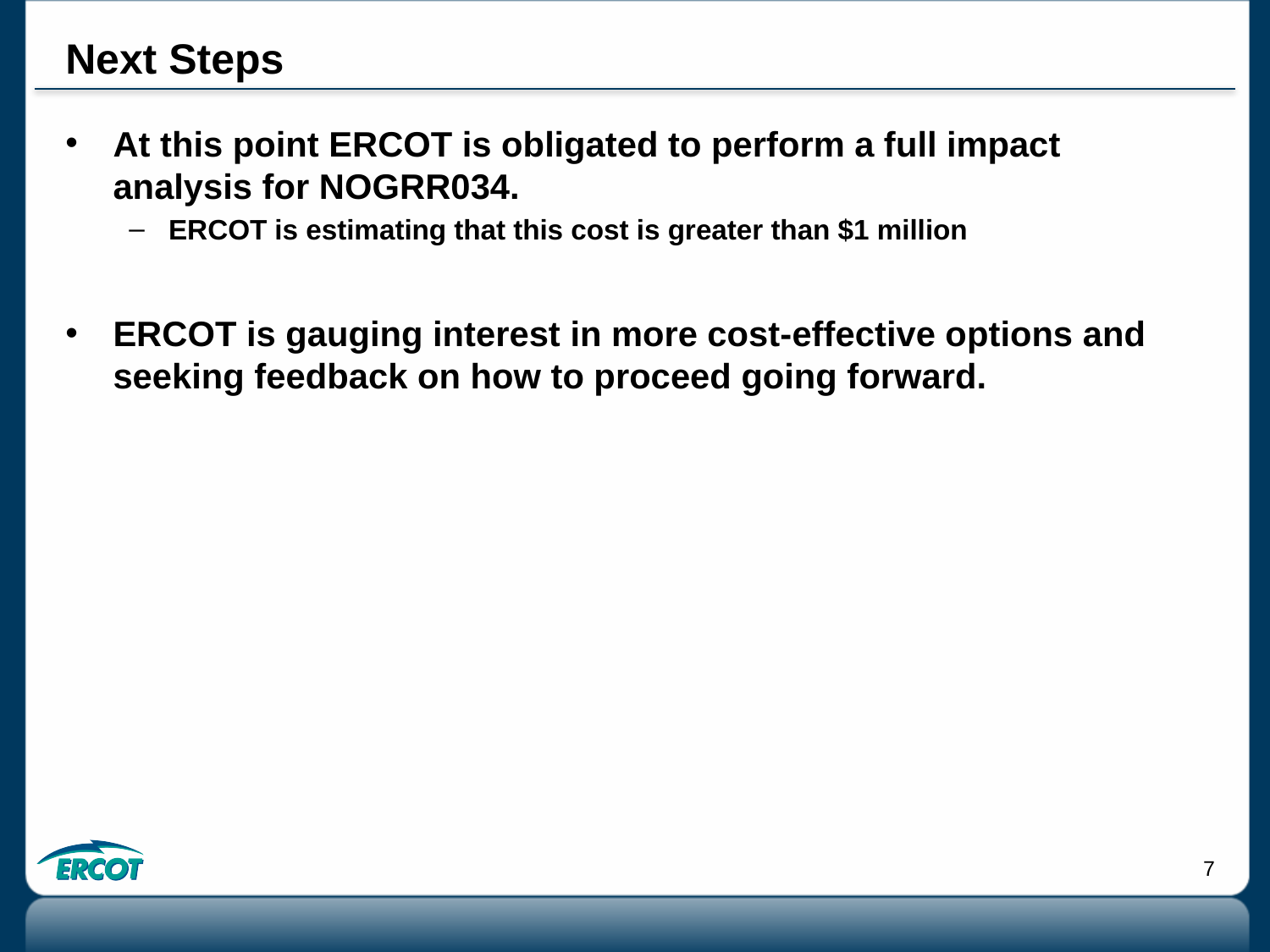

# Next Steps
At this point ERCOT is obligated to perform a full impact analysis for NOGRR034.
ERCOT is estimating that this cost is greater than $1 million

ERCOT is gauging interest in more cost-effective options and seeking feedback on how to proceed going forward.